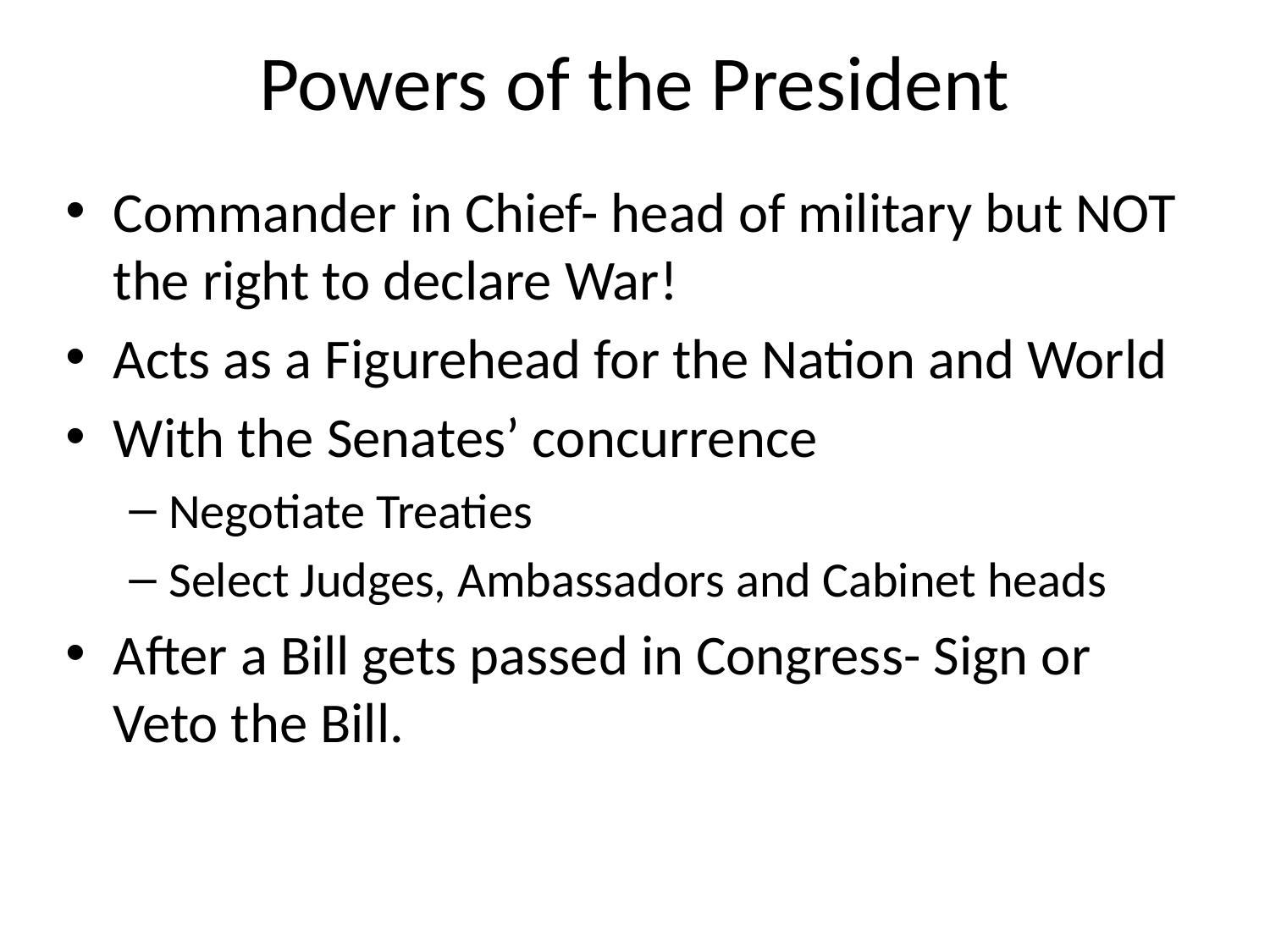

# Powers of the President
Commander in Chief- head of military but NOT the right to declare War!
Acts as a Figurehead for the Nation and World
With the Senates’ concurrence
Negotiate Treaties
Select Judges, Ambassadors and Cabinet heads
After a Bill gets passed in Congress- Sign or Veto the Bill.